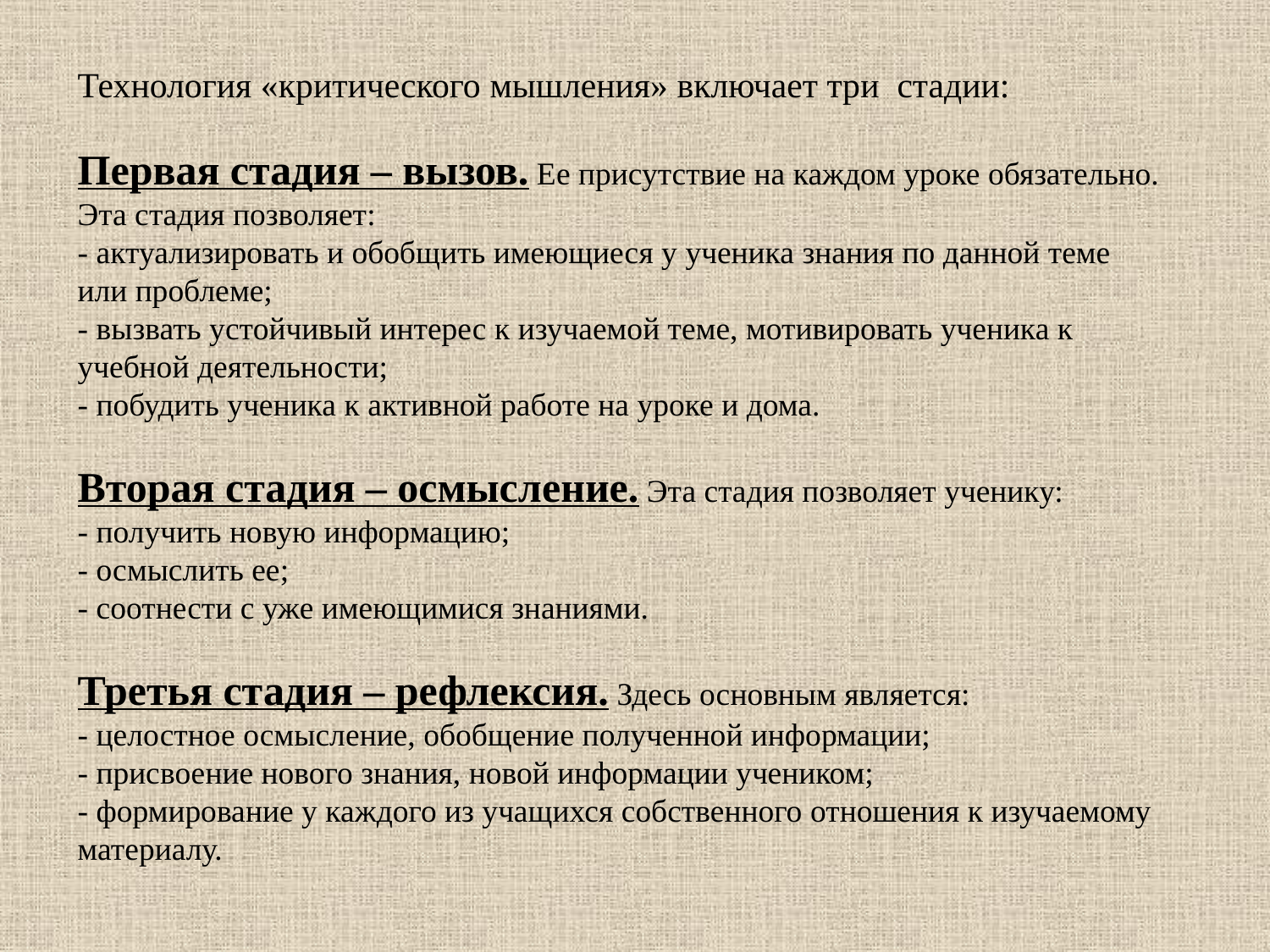

Технология «критического мышления» включает три  стадии:

Первая стадия – вызов. Ее присутствие на каждом уроке обязательно. Эта стадия позволяет:
- актуализировать и обобщить имеющиеся у ученика знания по данной теме или проблеме;
- вызвать устойчивый интерес к изучаемой теме, мотивировать ученика к учебной деятельности;
- побудить ученика к активной работе на уроке и дома.

Вторая стадия – осмысление. Эта стадия позволяет ученику:
- получить новую информацию;
- осмыслить ее;
- соотнести с уже имеющимися знаниями.

Третья стадия – рефлексия. Здесь основным является:
- целостное осмысление, обобщение полученной информации;
- присвоение нового знания, новой информации учеником;
- формирование у каждого из учащихся собственного отношения к изучаемому материалу.